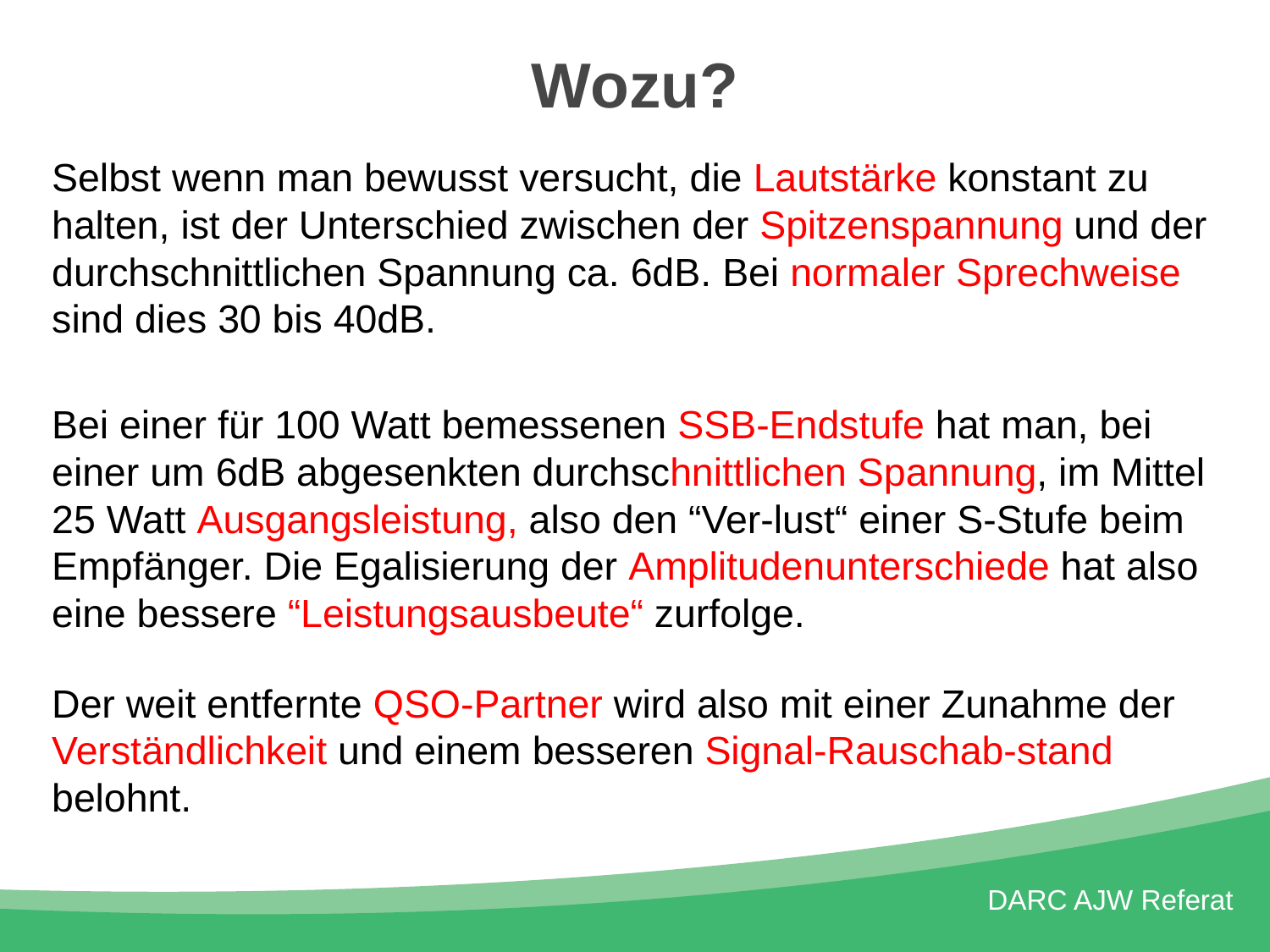

# Wozu?
Selbst wenn man bewusst versucht, die Lautstärke konstant zu halten, ist der Unterschied zwischen der Spitzenspannung und der durchschnittlichen Spannung ca. 6dB. Bei normaler Sprechweise sind dies 30 bis 40dB.

Bei einer für 100 Watt bemessenen SSB-Endstufe hat man, bei einer um 6dB abgesenkten durchschnittlichen Spannung, im Mittel 25 Watt Ausgangsleistung, also den “Ver-lust“ einer S-Stufe beim Empfänger. Die Egalisierung der Amplitudenunterschiede hat also eine bessere “Leistungsausbeute“ zurfolge.
Der weit entfernte QSO-Partner wird also mit einer Zunahme der Verständlichkeit und einem besseren Signal-Rauschab-stand belohnt.